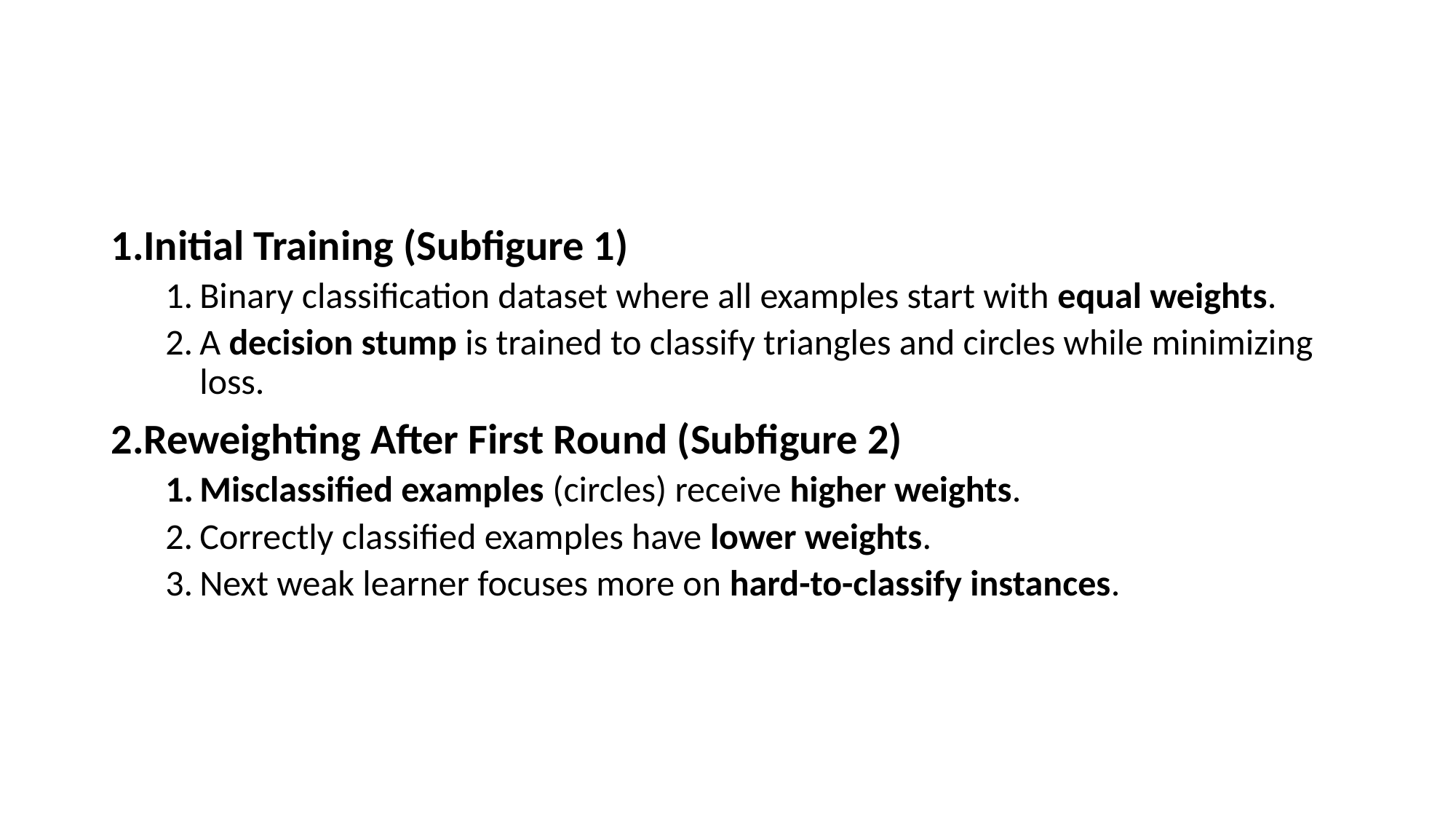

#
Initial Training (Subfigure 1)
Binary classification dataset where all examples start with equal weights.
A decision stump is trained to classify triangles and circles while minimizing loss.
Reweighting After First Round (Subfigure 2)
Misclassified examples (circles) receive higher weights.
Correctly classified examples have lower weights.
Next weak learner focuses more on hard-to-classify instances.